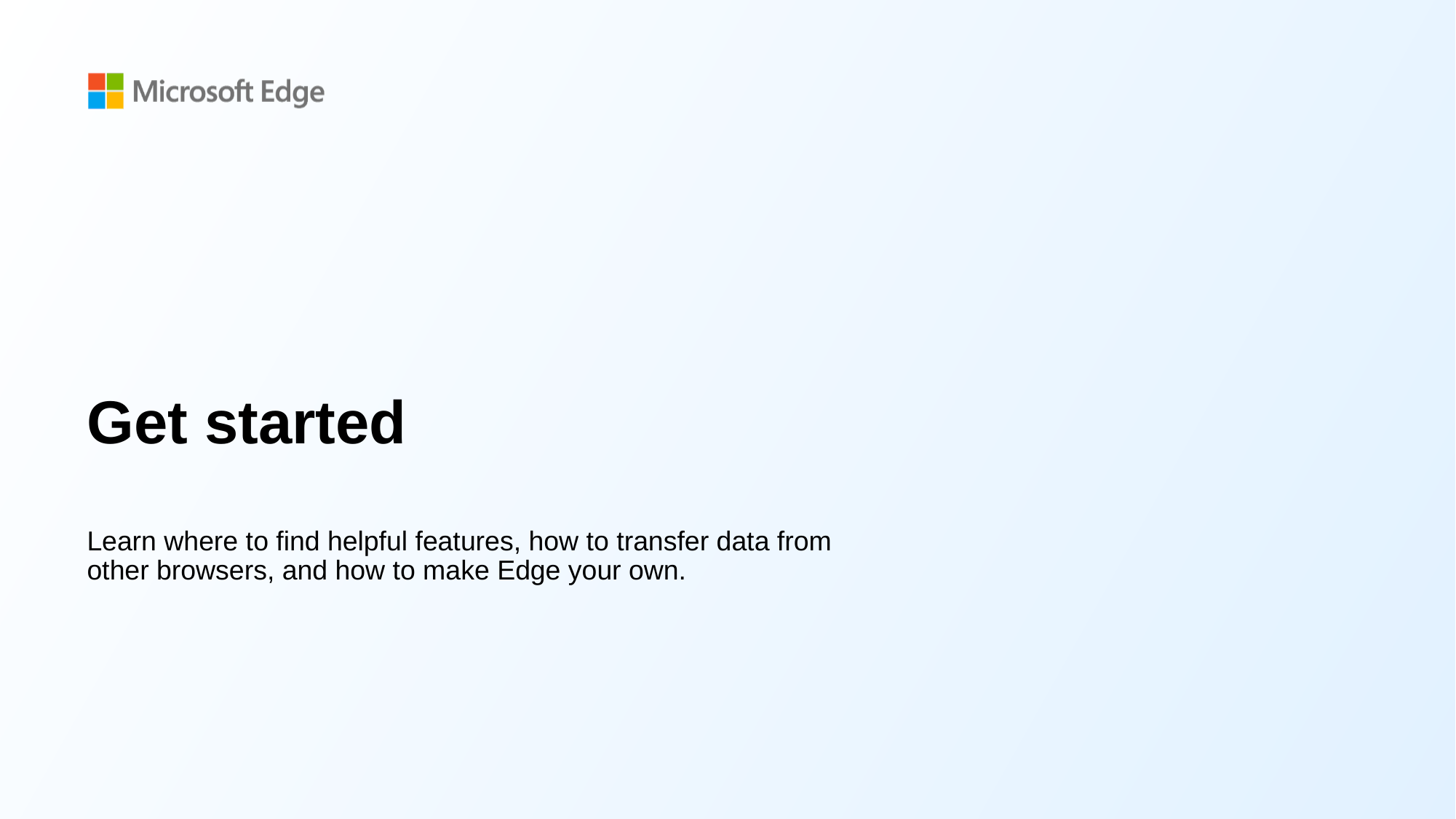

# Get started
Learn where to find helpful features, how to transfer data from other browsers, and how to make Edge your own.